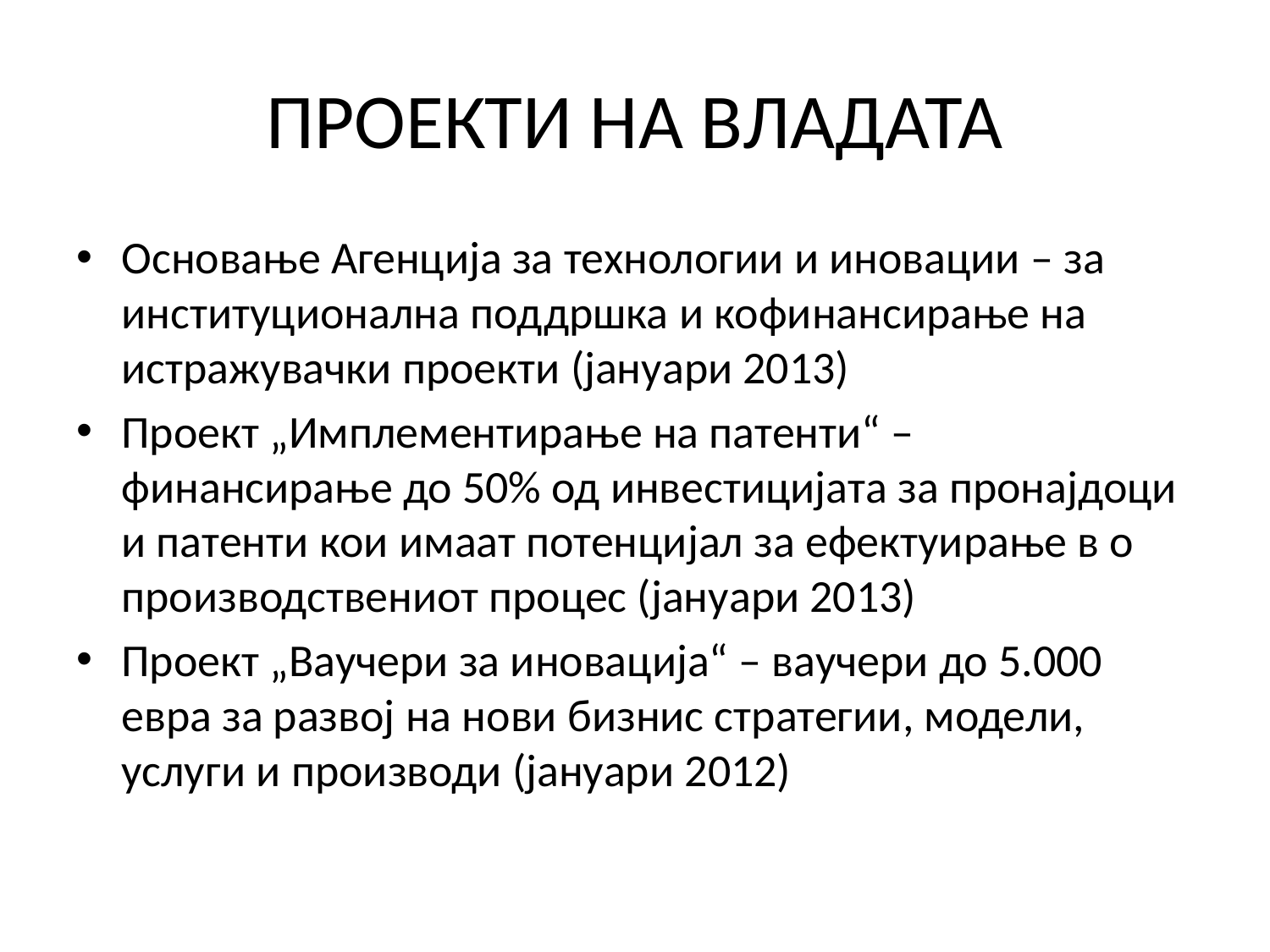

# ПРОЕКТИ НА ВЛАДАТА
Основање Агенција за технологии и иновации – за институционална поддршка и кофинансирање на истражувачки проекти (јануари 2013)
Проект „Имплементирање на патенти“ – финансирање до 50% од инвестицијата за пронајдоци и патенти кои имаат потенцијал за ефектуирање в о производствениот процес (јануари 2013)
Проект „Ваучери за иновација“ – ваучери до 5.000 евра за развој на нови бизнис стратегии, модели, услуги и производи (јануари 2012)